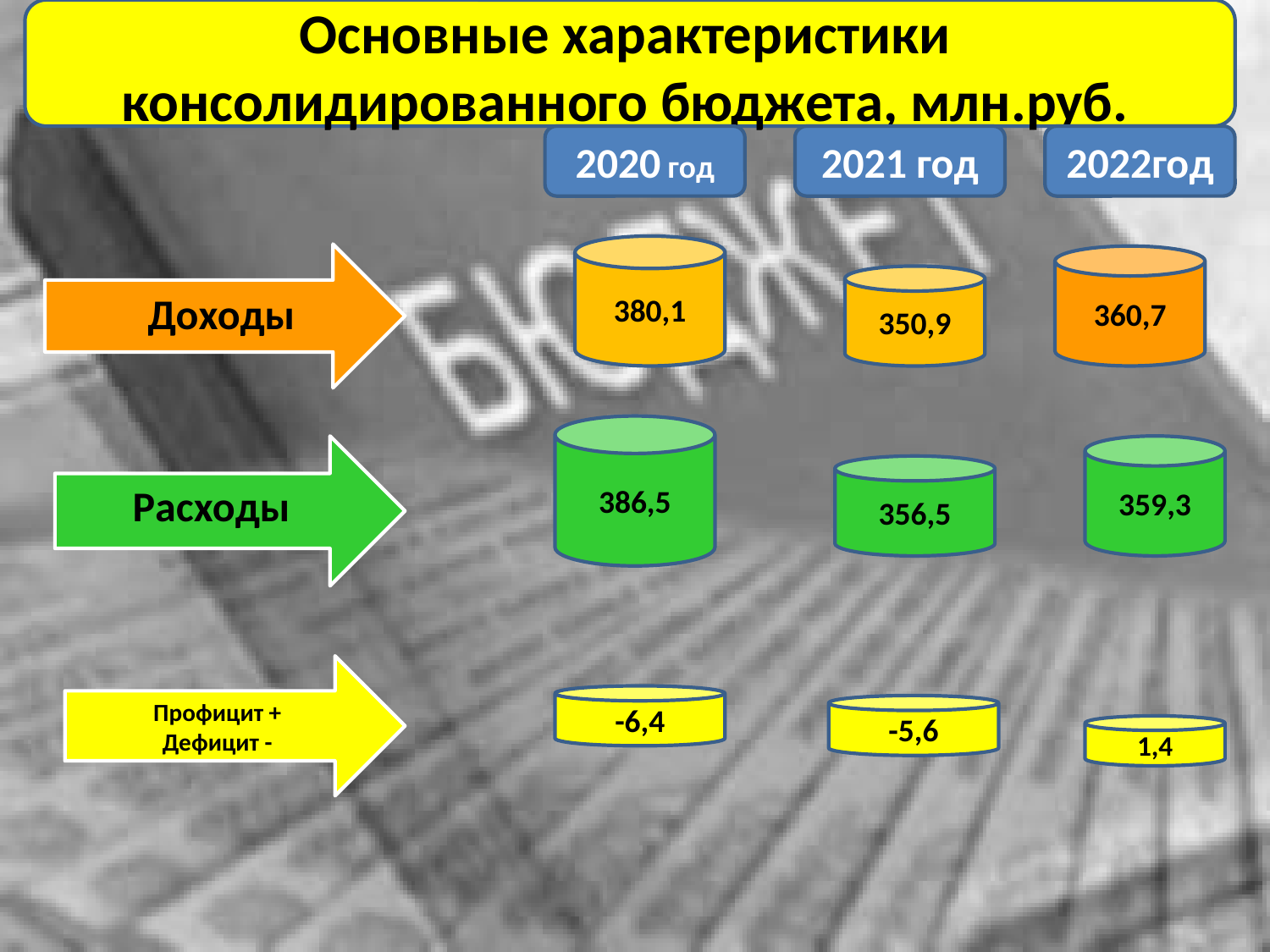

Основные характеристики консолидированного бюджета, млн.руб.
2020 год
2021 год
2022год
Доходы
380,1
360,7
350,9
386,5
Расходы
359,3
356,5
Профицит +
Дефицит -
-6,4
-5,6
1,4